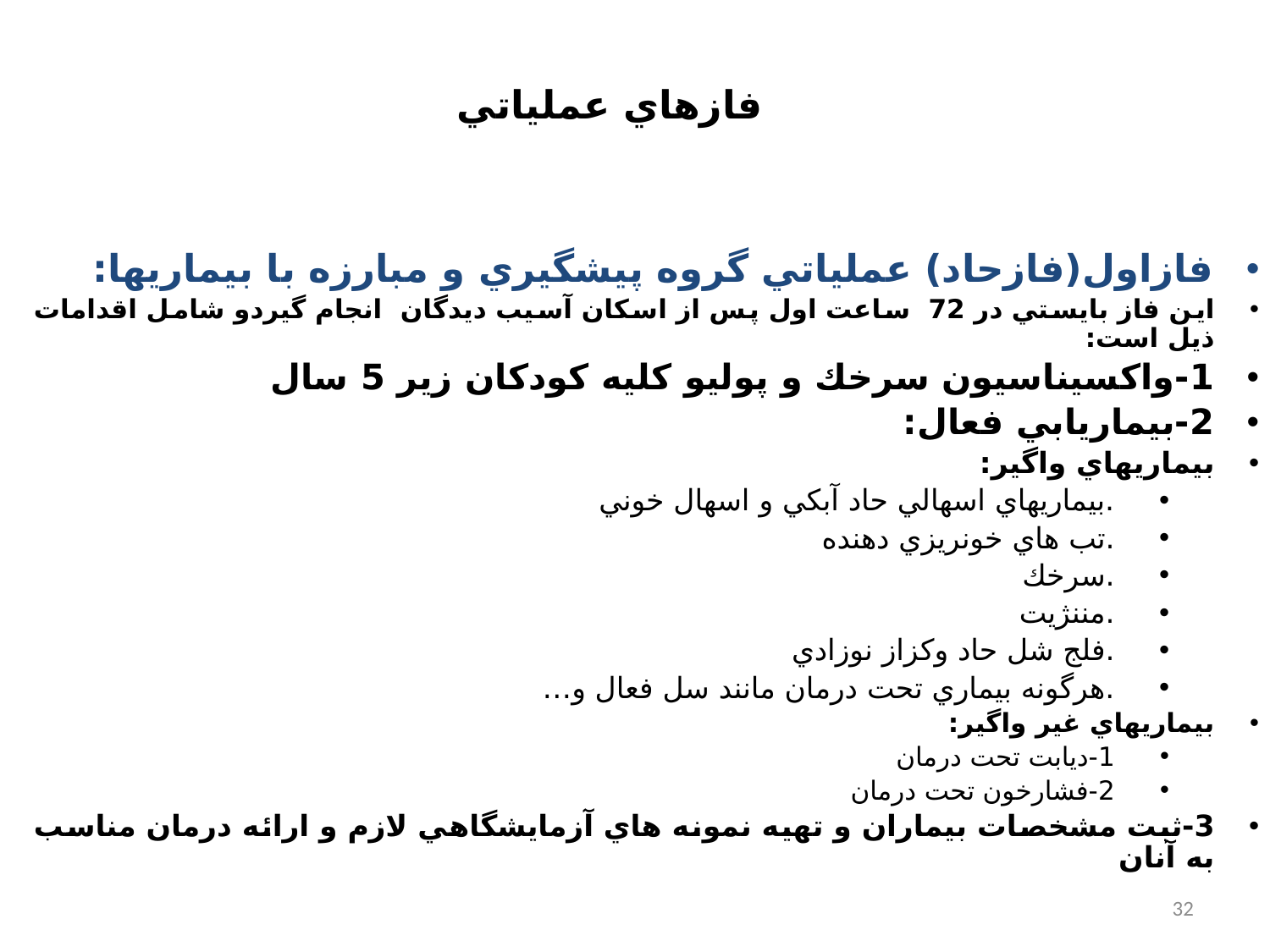

# فازهاي عملياتي
فازاول(فازحاد) عملياتي گروه پيشگيري و مبارزه با بيماريها:
اين فاز بايستي در 72  ساعت اول پس از اسكان آسيب ديدگان  انجام گيردو شامل اقدامات ذيل است:
1-واكسيناسيون سرخك و پوليو كليه كودكان زير 5 سال
2-بيماريابي فعال:
بيماريهاي واگير:
.بيماريهاي اسهالي حاد آبكي و اسهال خوني
.تب هاي خونريزي دهنده
.سرخك
.مننژيت
.فلج شل حاد وكزاز نوزادي
.هرگونه بيماري تحت درمان مانند سل فعال و…
بيماريهاي غير واگير:
1-ديابت تحت درمان
2-فشارخون تحت درمان
3-ثبت مشخصات بيماران و تهيه نمونه هاي آزمايشگاهي لازم و ارائه درمان مناسب به آنان

32